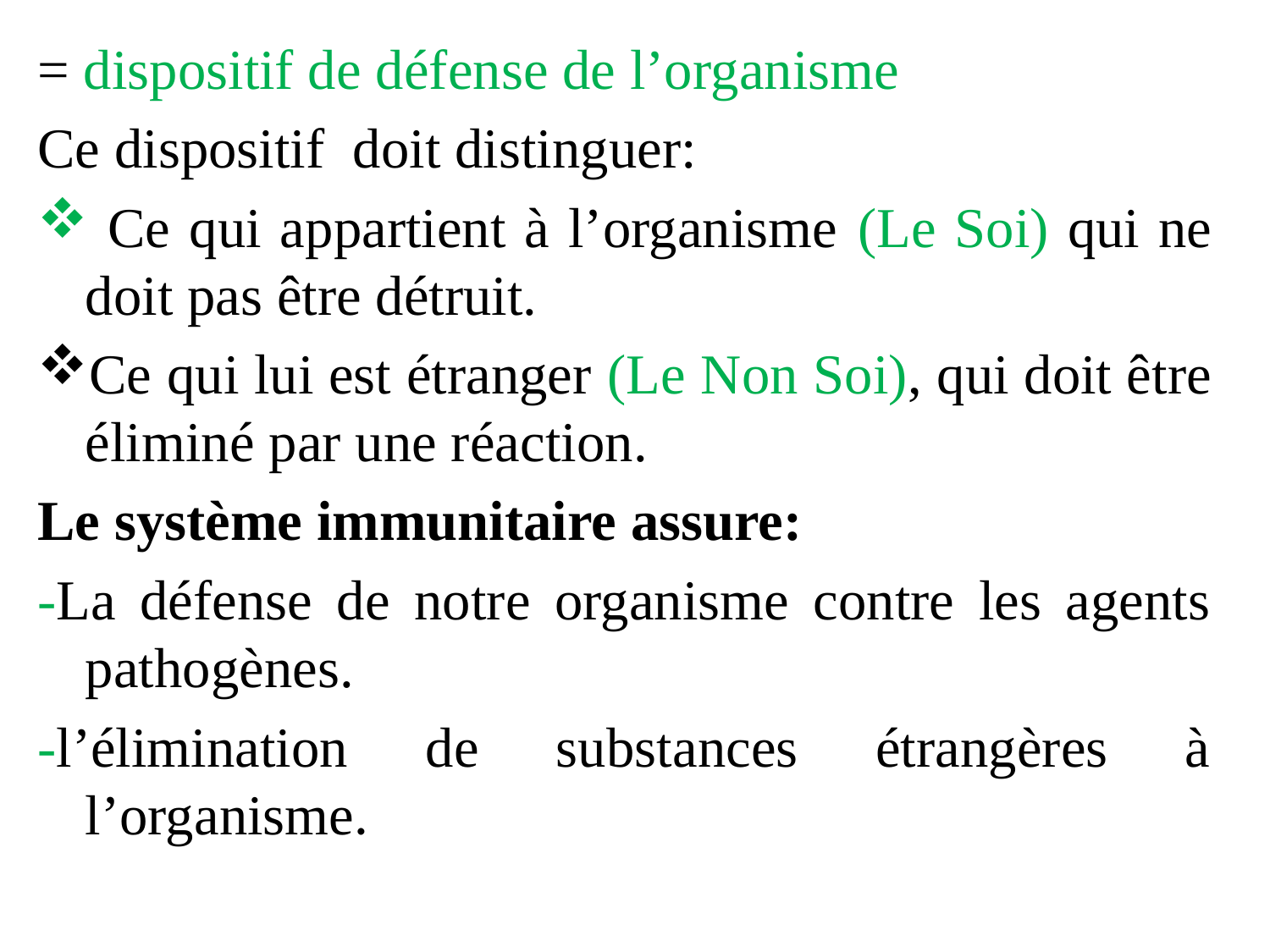

= dispositif de défense de l’organisme
Ce dispositif  doit distinguer:
 Ce qui appartient à l’organisme (Le Soi) qui ne doit pas être détruit.
Ce qui lui est étranger (Le Non Soi), qui doit être éliminé par une réaction.
Le système immunitaire assure:
-La défense de notre organisme contre les agents pathogènes.
-l’élimination de substances étrangères à l’organisme.